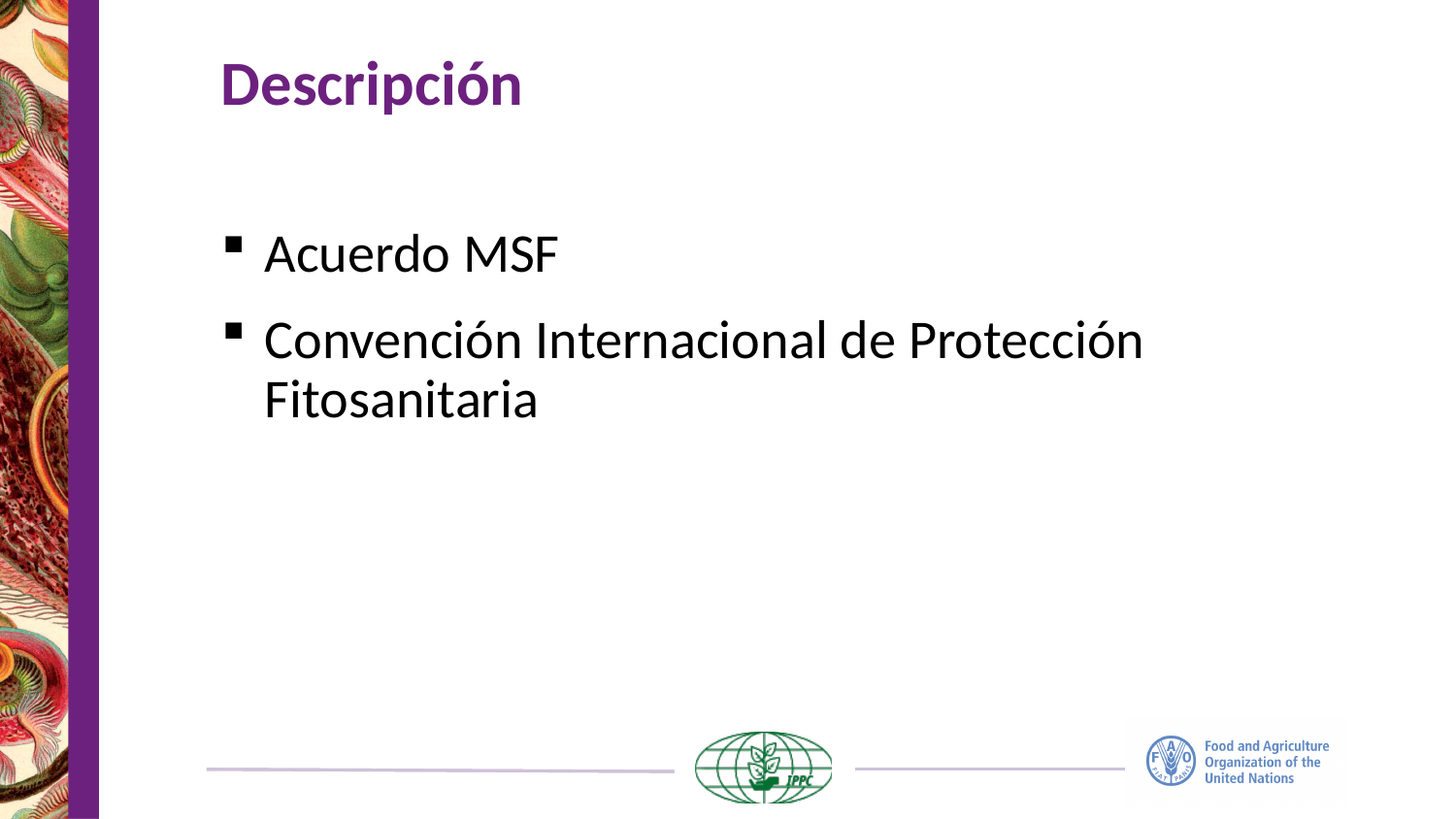

# Descripción
Acuerdo MSF
Convención Internacional de Protección Fitosanitaria